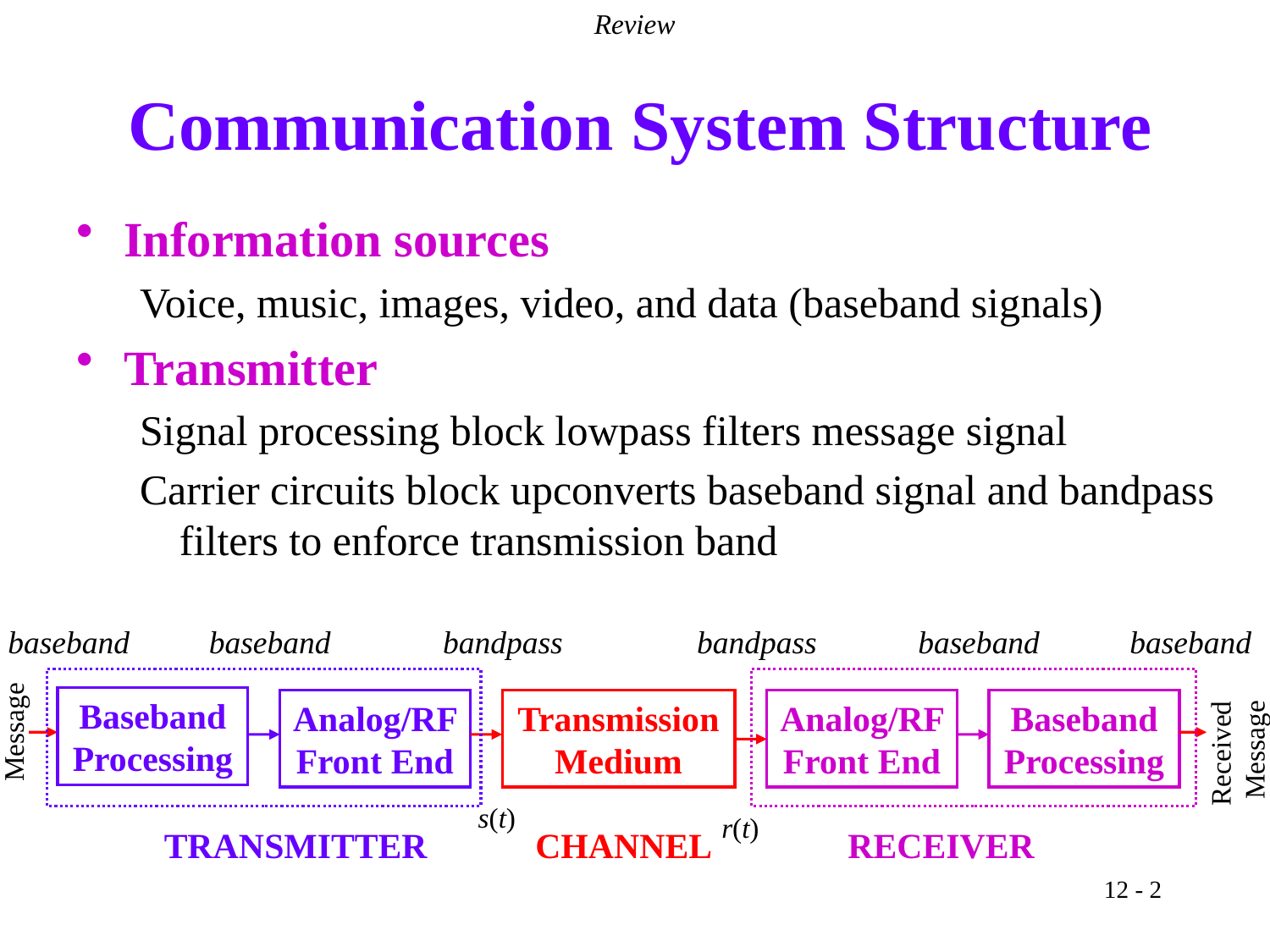

Communication System Structure
Review
Information sources
Voice, music, images, video, and data (baseband signals)
Transmitter
Signal processing block lowpass filters message signal
Carrier circuits block upconverts baseband signal and bandpass filters to enforce transmission band
baseband
baseband
bandpass
bandpass
baseband
baseband

Baseband
Processing
Analog/RF Front End
Transmission Medium
Analog/RF Front End
Baseband
Processing
Message
Received  Message

s(t)
r(t)
TRANSMITTER
CHANNEL
RECEIVER
12 - 2